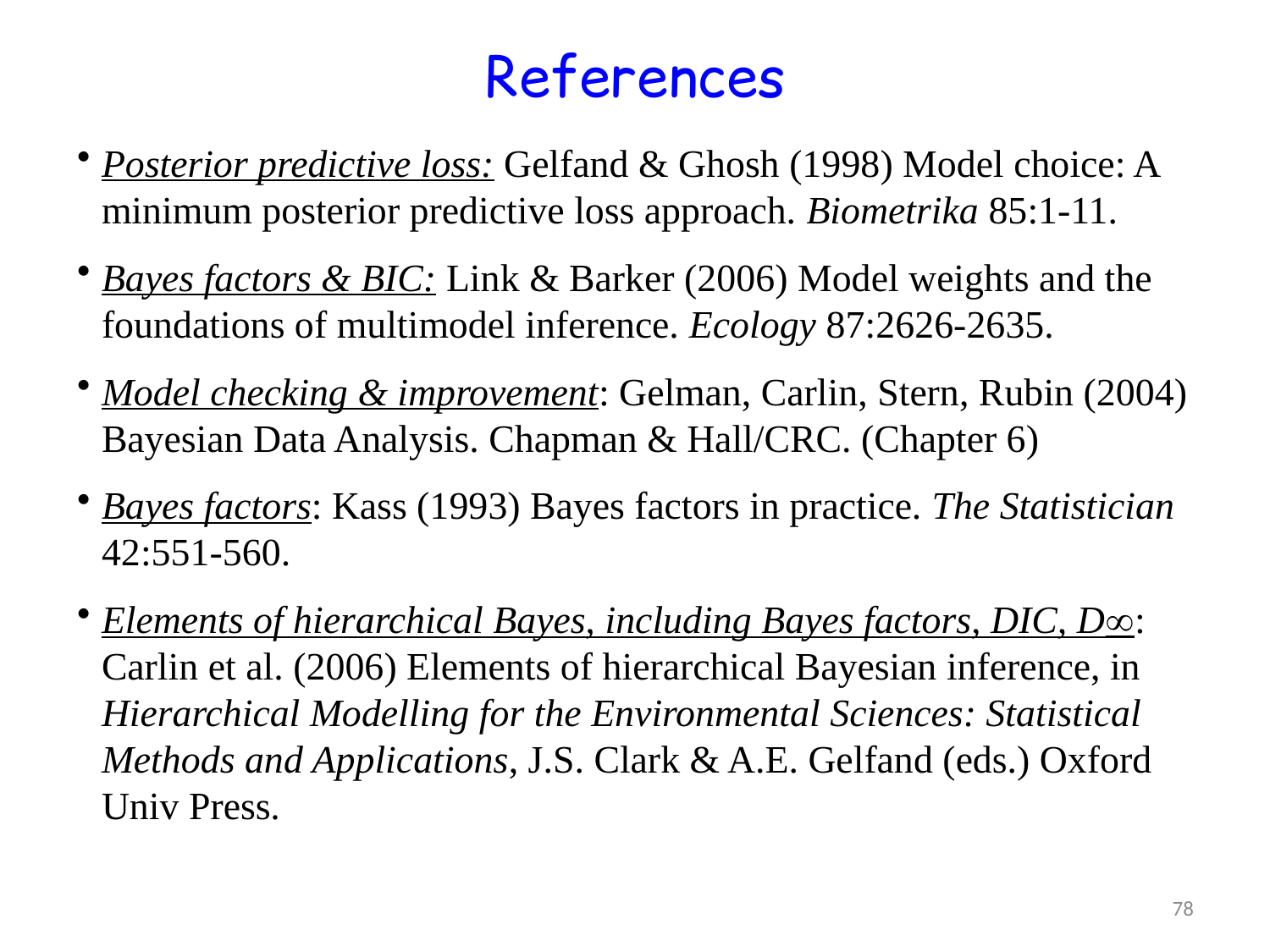

# References
Posterior predictive loss: Gelfand & Ghosh (1998) Model choice: A minimum posterior predictive loss approach. Biometrika 85:1-11.
Bayes factors & BIC: Link & Barker (2006) Model weights and the foundations of multimodel inference. Ecology 87:2626-2635.
Model checking & improvement: Gelman, Carlin, Stern, Rubin (2004) Bayesian Data Analysis. Chapman & Hall/CRC. (Chapter 6)
Bayes factors: Kass (1993) Bayes factors in practice. The Statistician 42:551-560.
Elements of hierarchical Bayes, including Bayes factors, DIC, D∞: Carlin et al. (2006) Elements of hierarchical Bayesian inference, in Hierarchical Modelling for the Environmental Sciences: Statistical Methods and Applications, J.S. Clark & A.E. Gelfand (eds.) Oxford Univ Press.
78